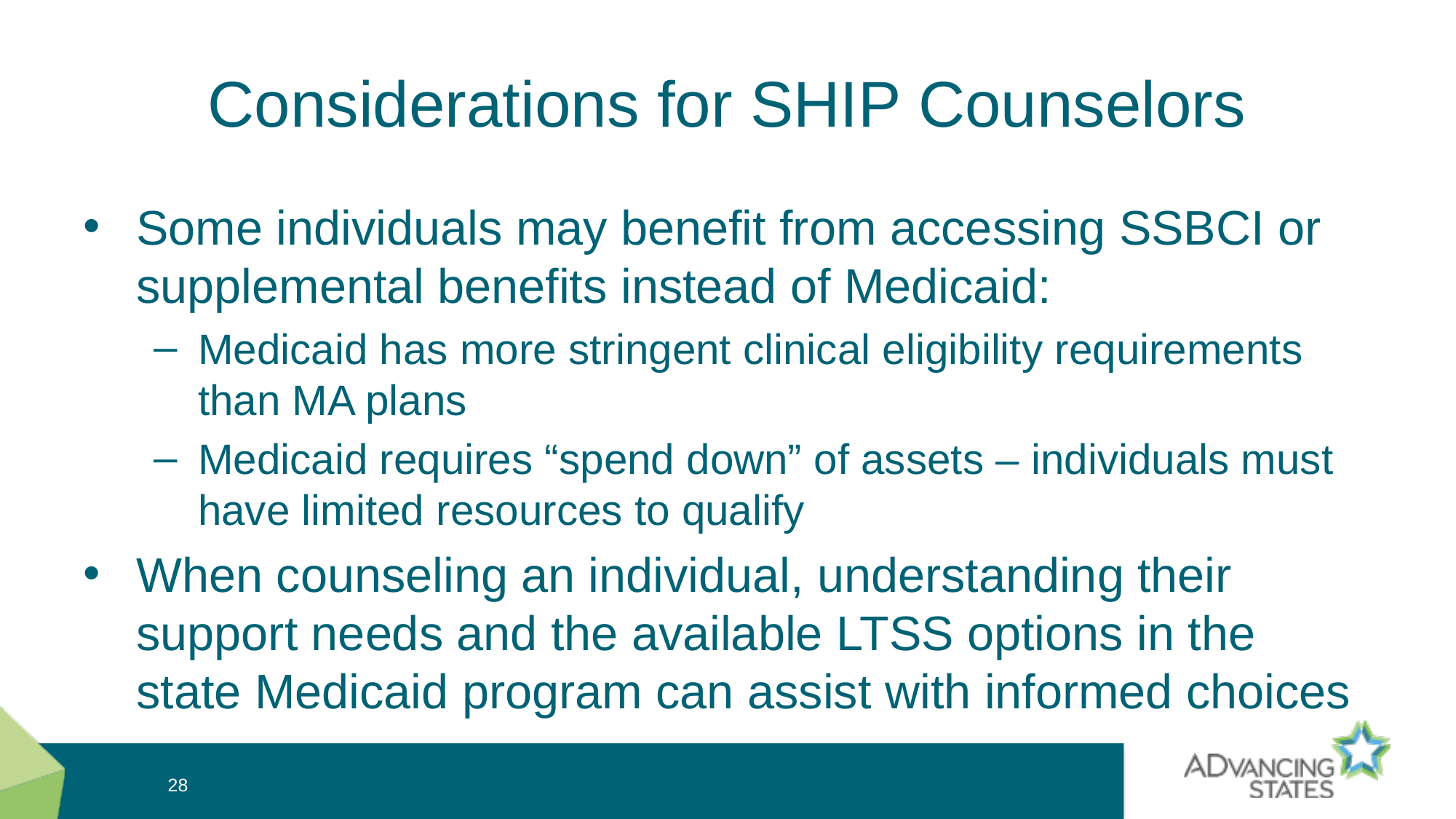

# Considerations for SHIP Counselors
Some individuals may benefit from accessing SSBCI or supplemental benefits instead of Medicaid:
Medicaid has more stringent clinical eligibility requirements than MA plans
Medicaid requires “spend down” of assets – individuals must have limited resources to qualify
When counseling an individual, understanding their support needs and the available LTSS options in the state Medicaid program can assist with informed choices
28